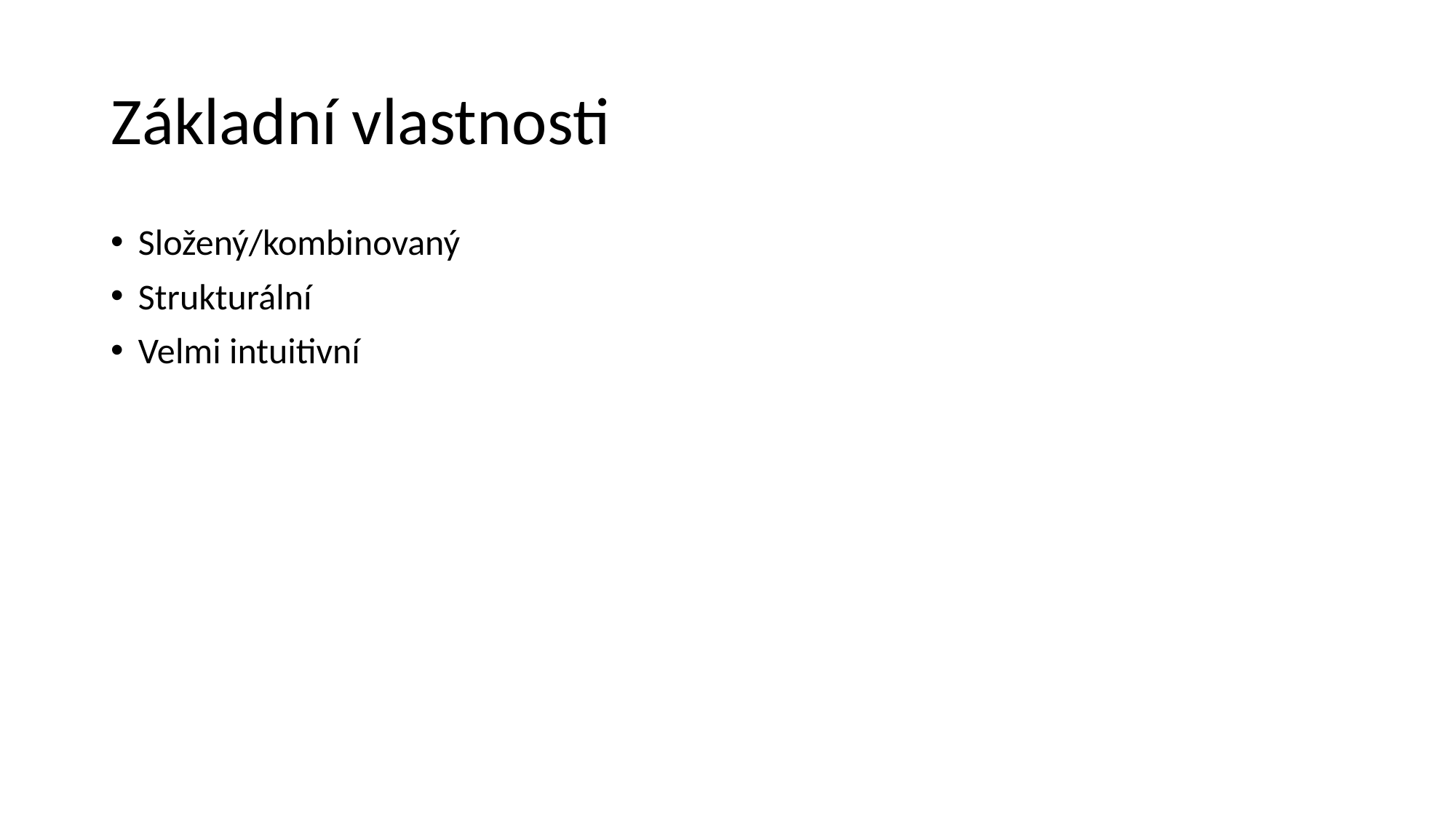

# Základní vlastnosti
Složený/kombinovaný
Strukturální
Velmi intuitivní